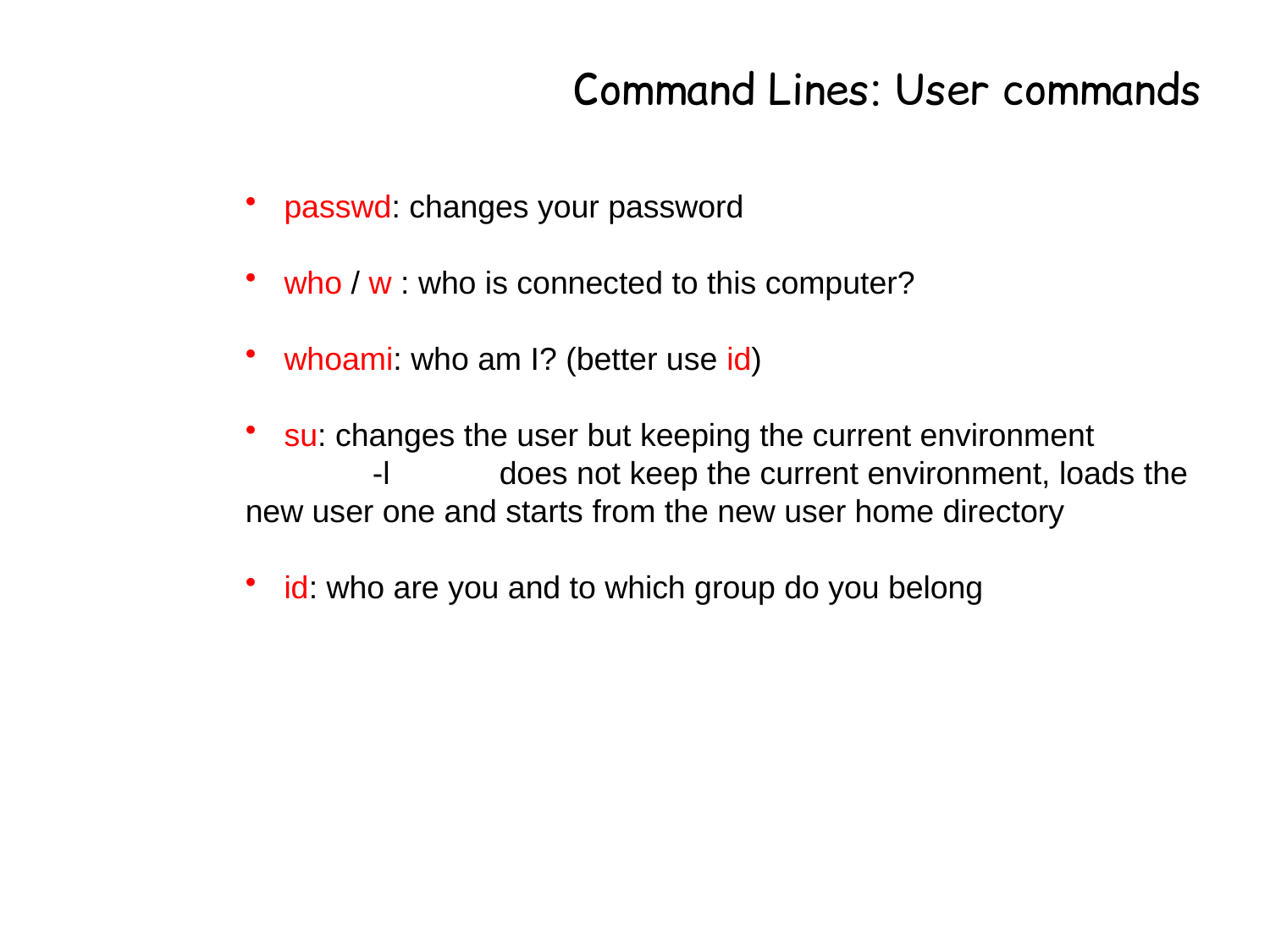

Command Lines: User commands
 passwd: changes your password

 who / w : who is connected to this computer?
 whoami: who am I? (better use id)

 su: changes the user but keeping the current environment
	-l 	does not keep the current environment, loads the new user one and starts from the new user home directory
 id: who are you and to which group do you belong